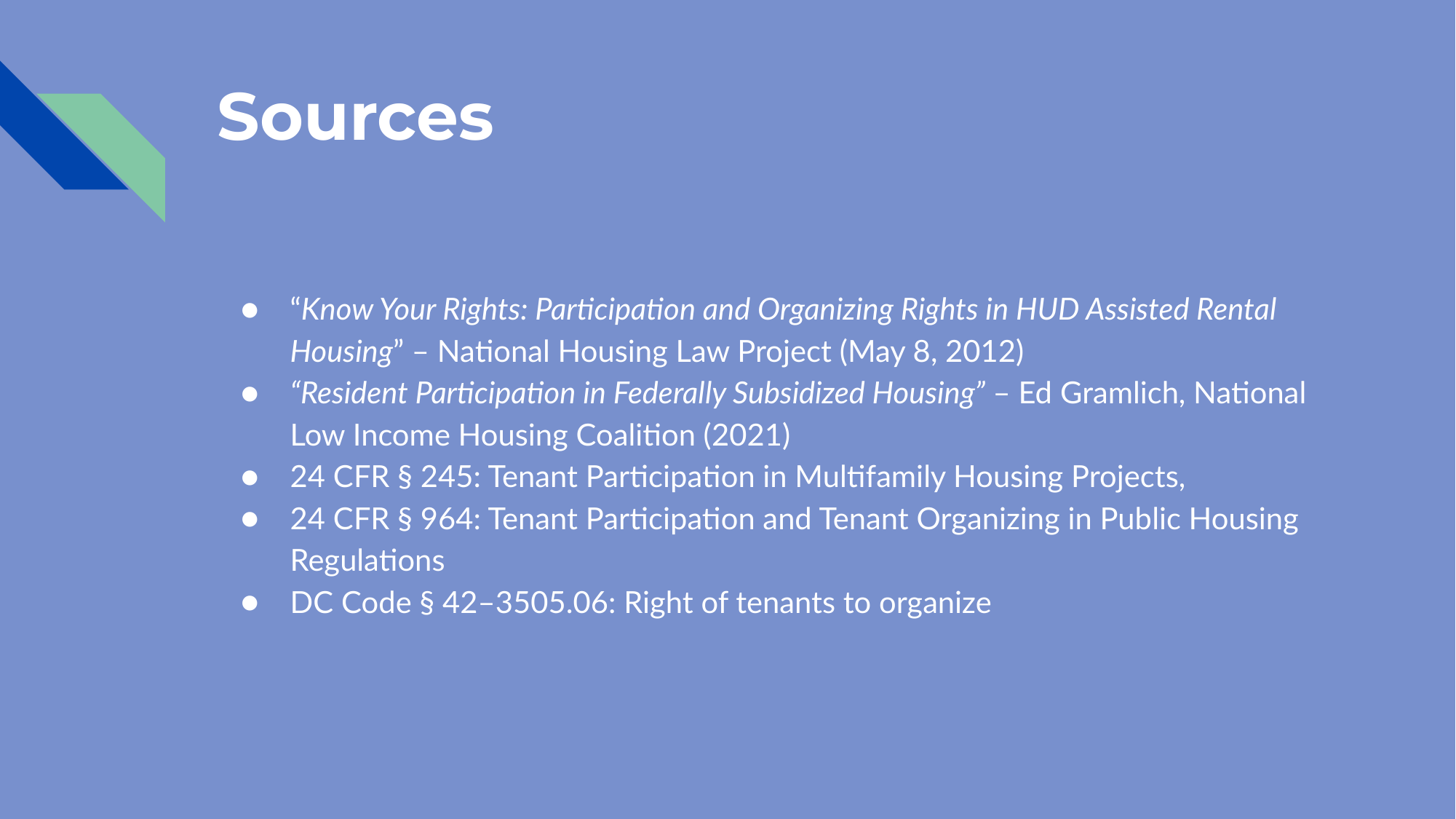

# Sources

“Know Your Rights: Participation and Organizing Rights in HUD Assisted Rental Housing” – National Housing Law Project (May 8, 2012)
“Resident Participation in Federally Subsidized Housing” – Ed Gramlich, National Low Income Housing Coalition (2021)
24 CFR § 245: Tenant Participation in Multifamily Housing Projects,
24 CFR § 964: Tenant Participation and Tenant Organizing in Public Housing Regulations
DC Code § 42–3505.06: Right of tenants to organize